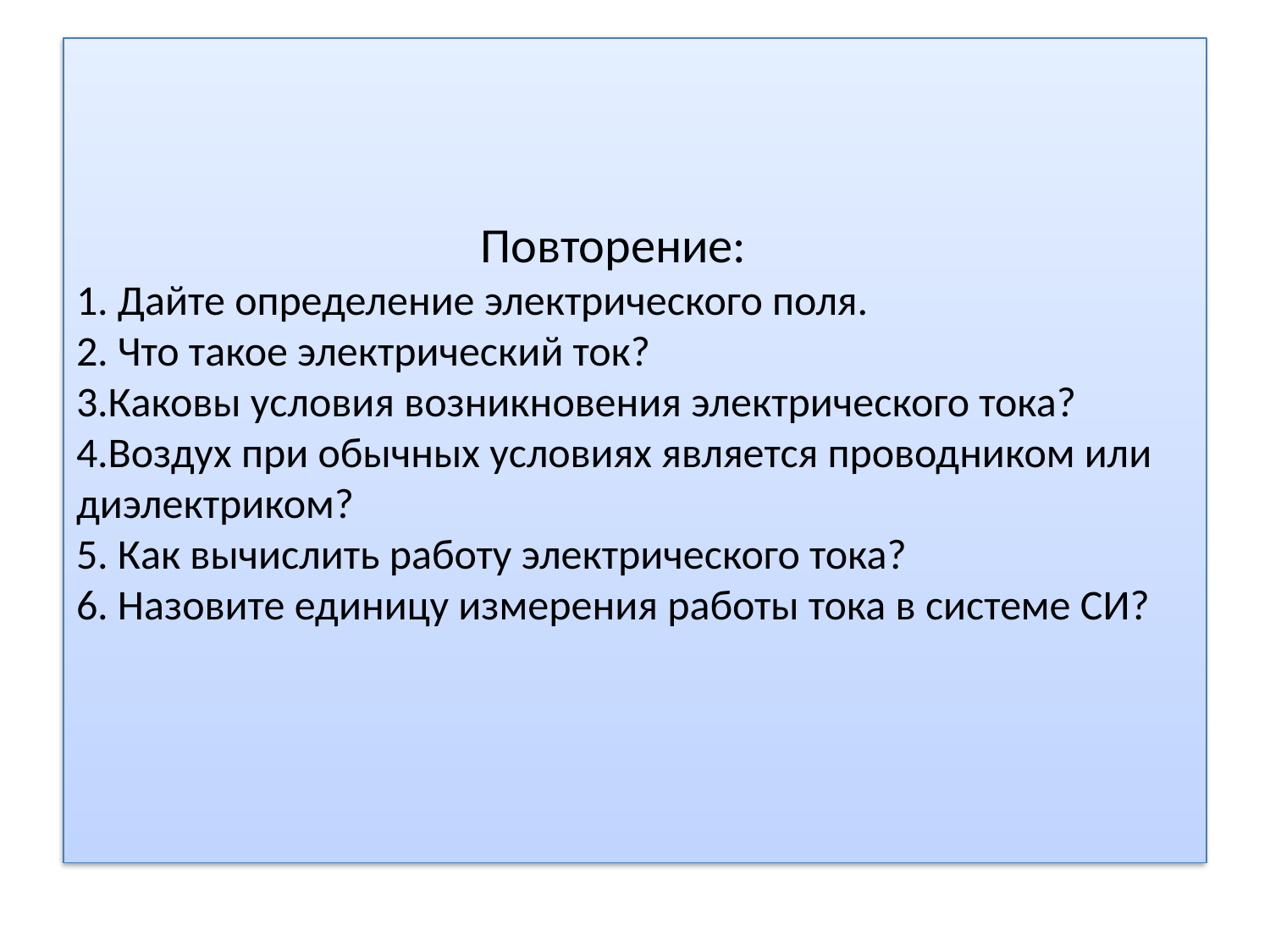

# Повторение: 1. Дайте определение электрического поля. 2. Что такое электрический ток? 3.Каковы условия возникновения электрического тока? 4.Воздух при обычных условиях является проводником или   диэлектриком? 5. Как вычислить работу электрического тока? 6. Назовите единицу измерения работы тока в системе СИ?